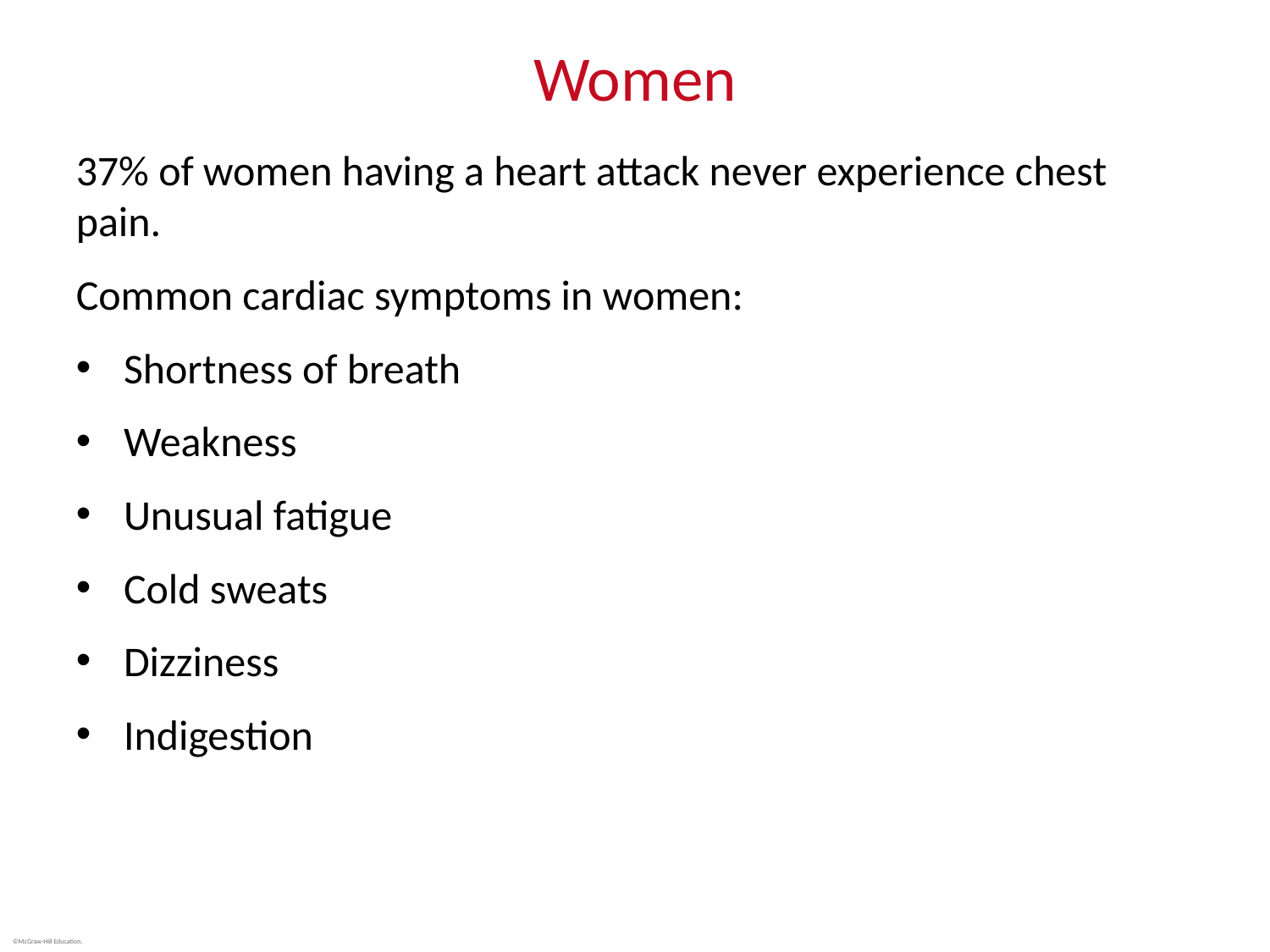

# Women
37% of women having a heart attack never experience chest pain.
Common cardiac symptoms in women:
Shortness of breath
Weakness
Unusual fatigue
Cold sweats
Dizziness
Indigestion